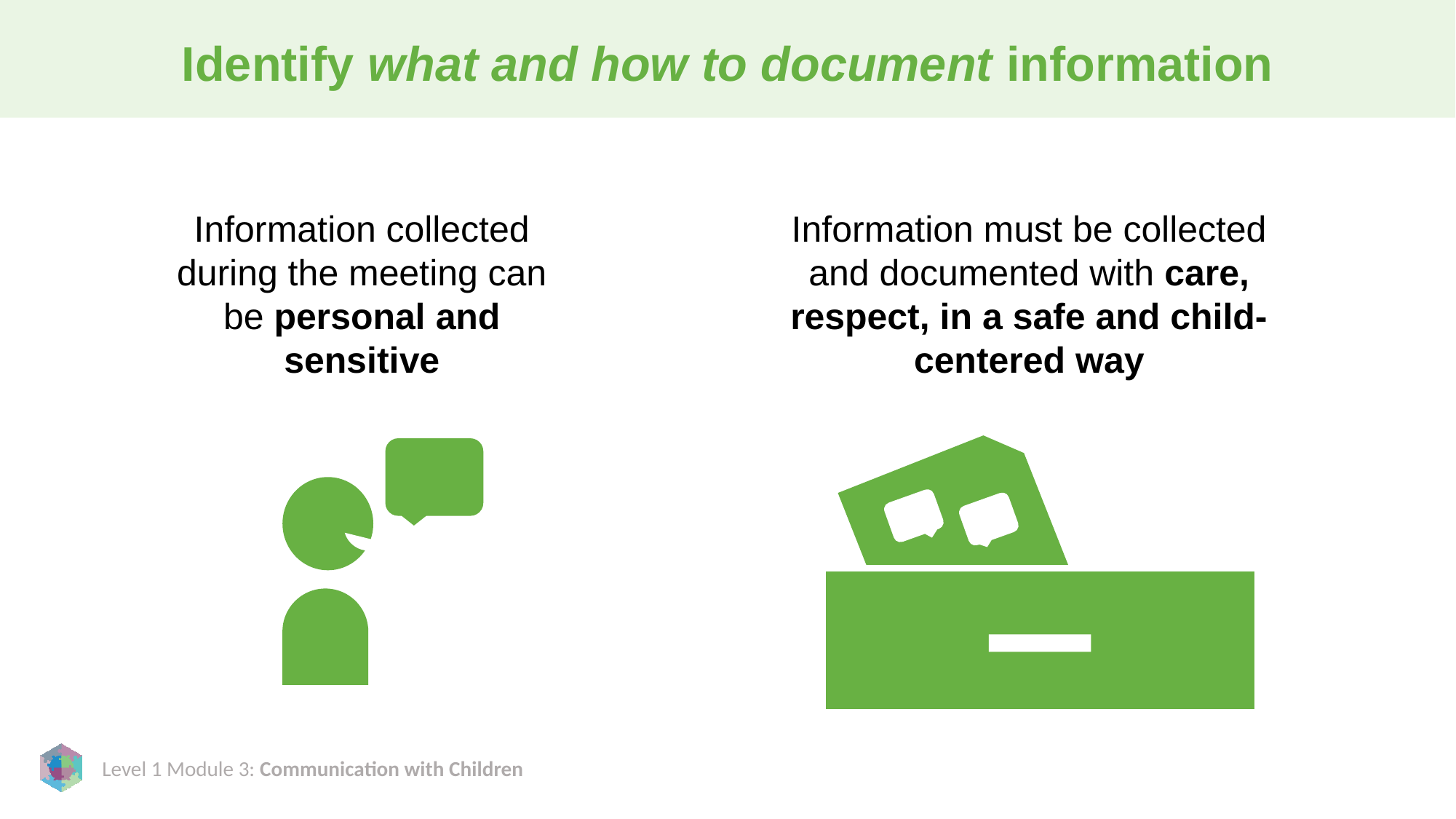

# Identify what and how to document information
Information collected during the meeting can be personal and sensitive
Information must be collected and documented with care, respect, in a safe and child-centered way